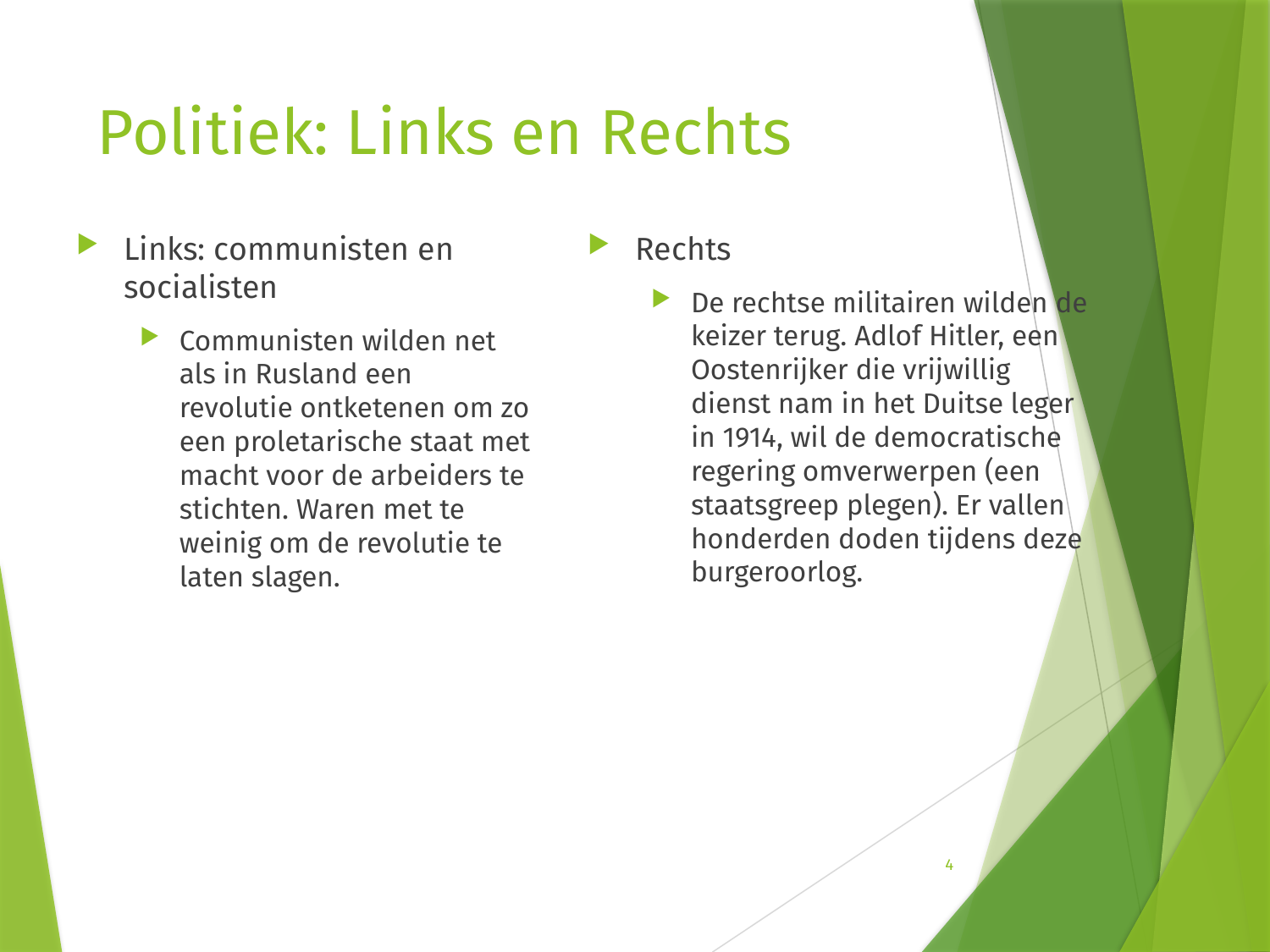

# Politiek: Links en Rechts
Links: communisten en socialisten
Communisten wilden net als in Rusland een revolutie ontketenen om zo een proletarische staat met macht voor de arbeiders te stichten. Waren met te weinig om de revolutie te laten slagen.
Rechts
De rechtse militairen wilden de keizer terug. Adlof Hitler, een Oostenrijker die vrijwillig dienst nam in het Duitse leger in 1914, wil de democratische regering omverwerpen (een staatsgreep plegen). Er vallen honderden doden tijdens deze burgeroorlog.
4